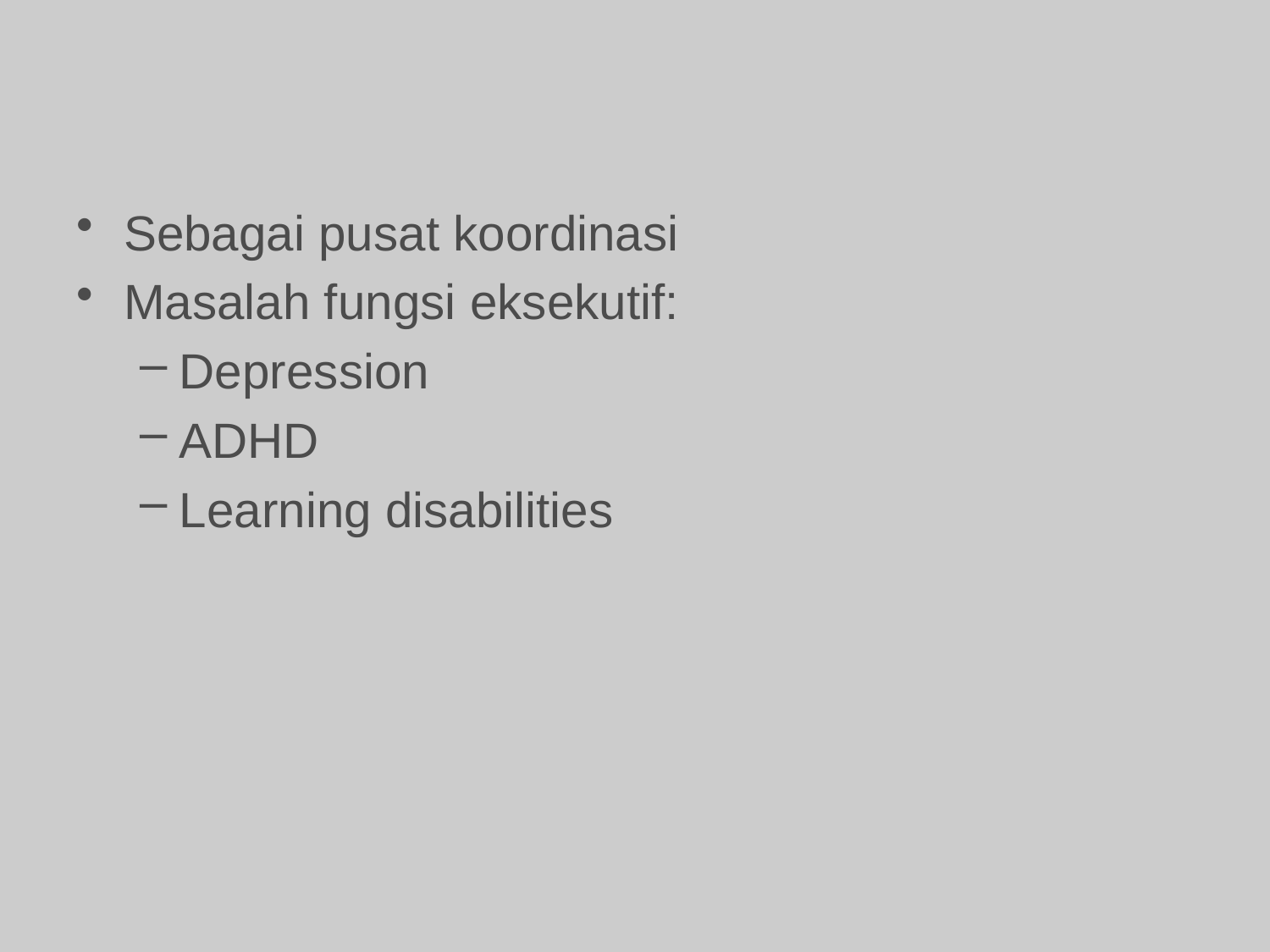

#
Sebagai pusat koordinasi
Masalah fungsi eksekutif:
Depression
ADHD
Learning disabilities